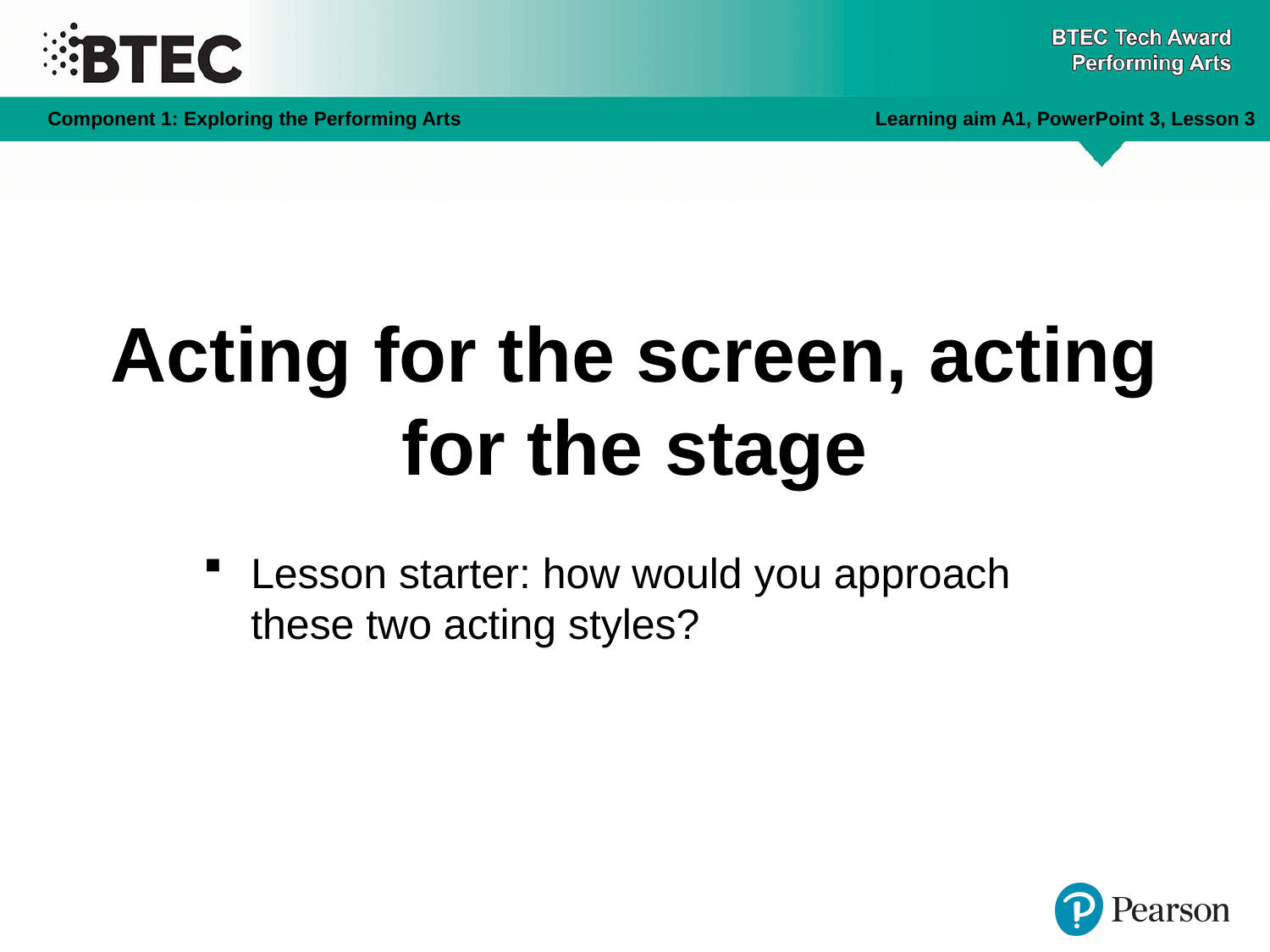

# Acting for the screen, acting for the stage
Lesson starter: how would you approach these two acting styles?